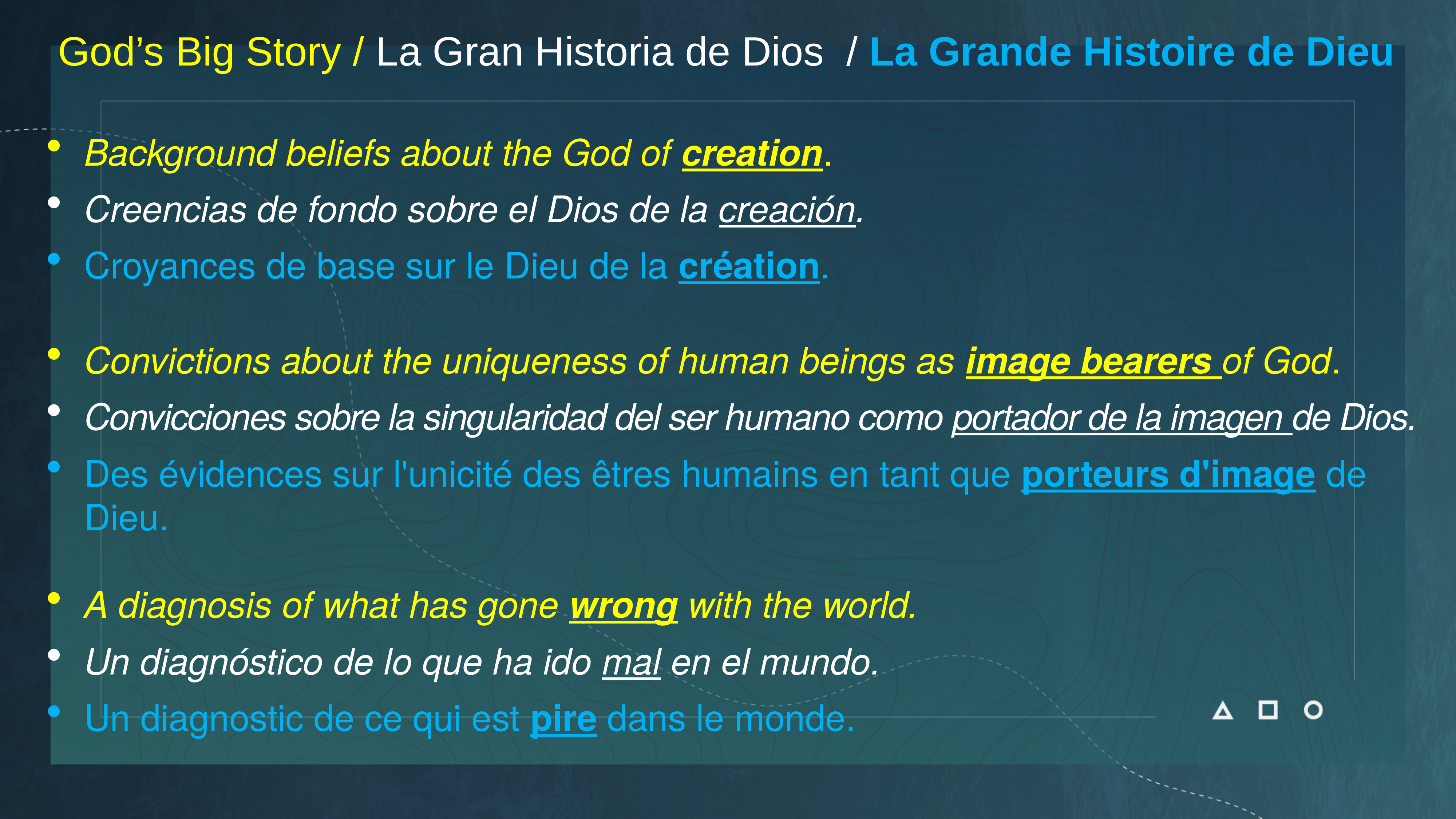

# God’s Big Story / La Gran Historia de Dios  / La Grande Histoire de Dieu
Background beliefs about the God of creation.
Creencias de fondo sobre el Dios de la creación.
Croyances de base sur le Dieu de la création.

Convictions about the uniqueness of human beings as image bearers of God.
Convicciones sobre la singularidad del ser humano como portador de la imagen de Dios.
Des évidences sur l'unicité des êtres humains en tant que porteurs d'image de Dieu.

A diagnosis of what has gone wrong with the world.
Un diagnóstico de lo que ha ido mal en el mundo.
Un diagnostic de ce qui est pire dans le monde.